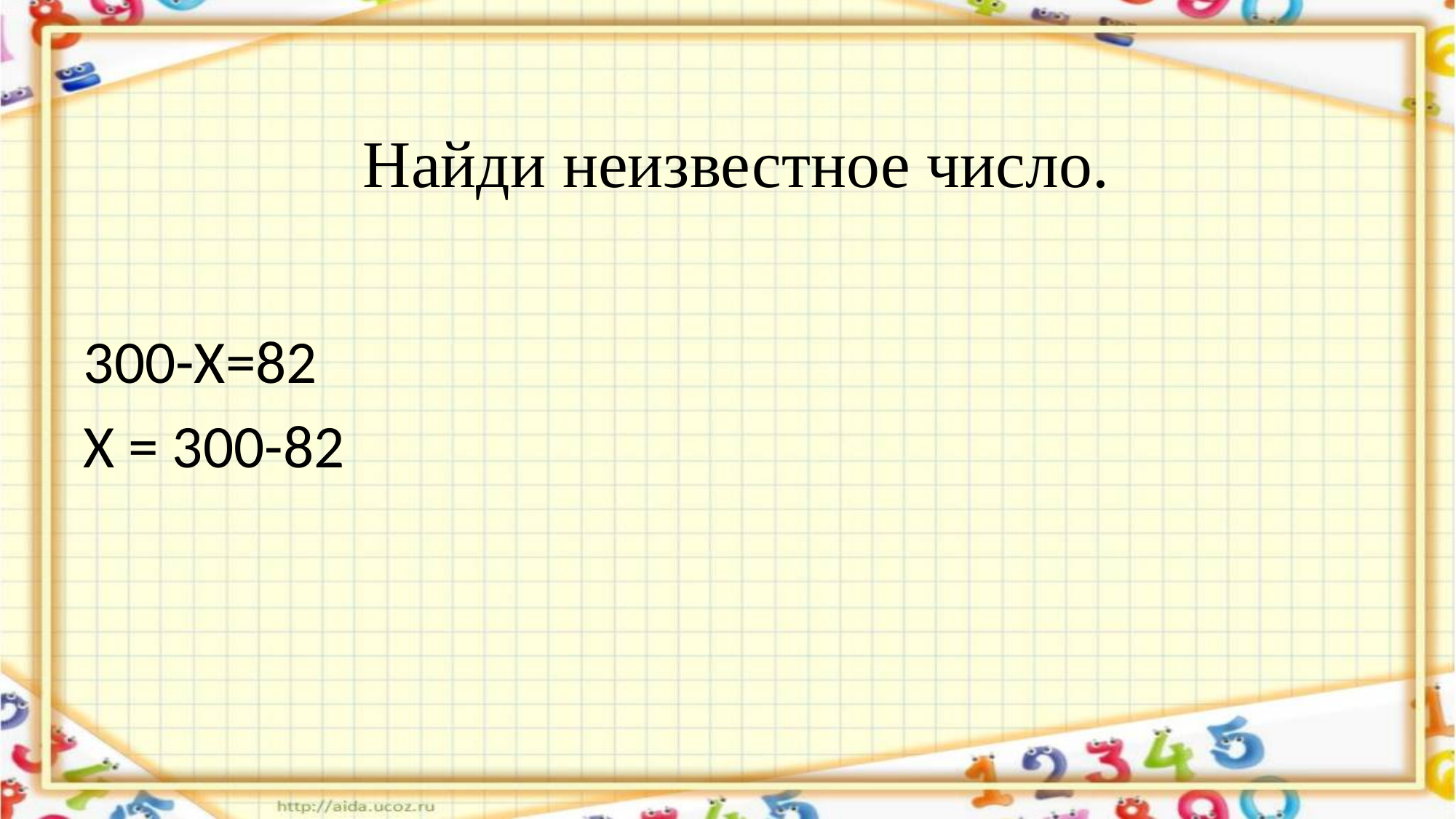

# Найди неизвестное число.

300-Х=82
Х = 300-82